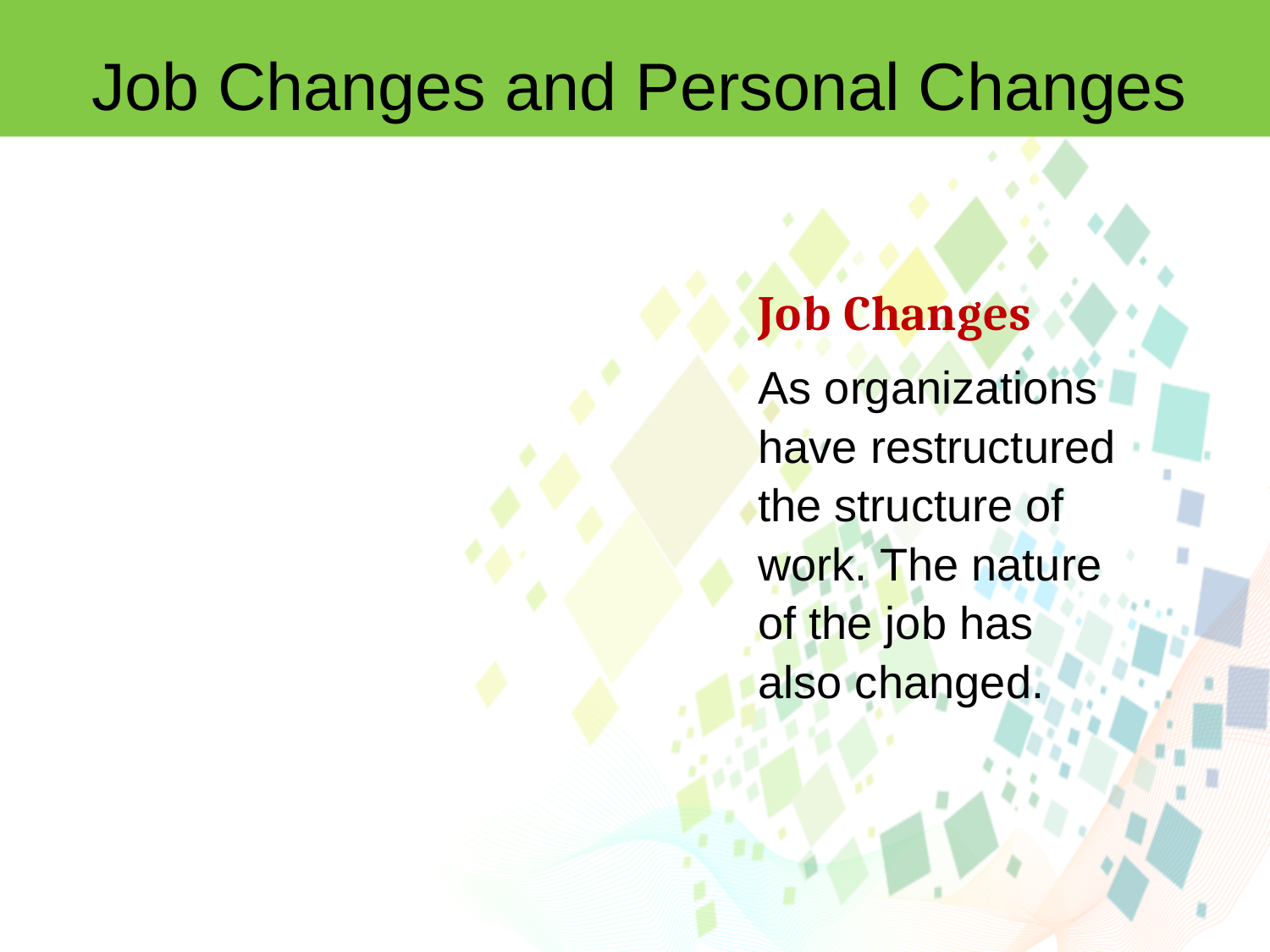

Job Changes and Personal Changes
Job Changes
As organizations have restructured the structure of work. The nature of the job has also changed.